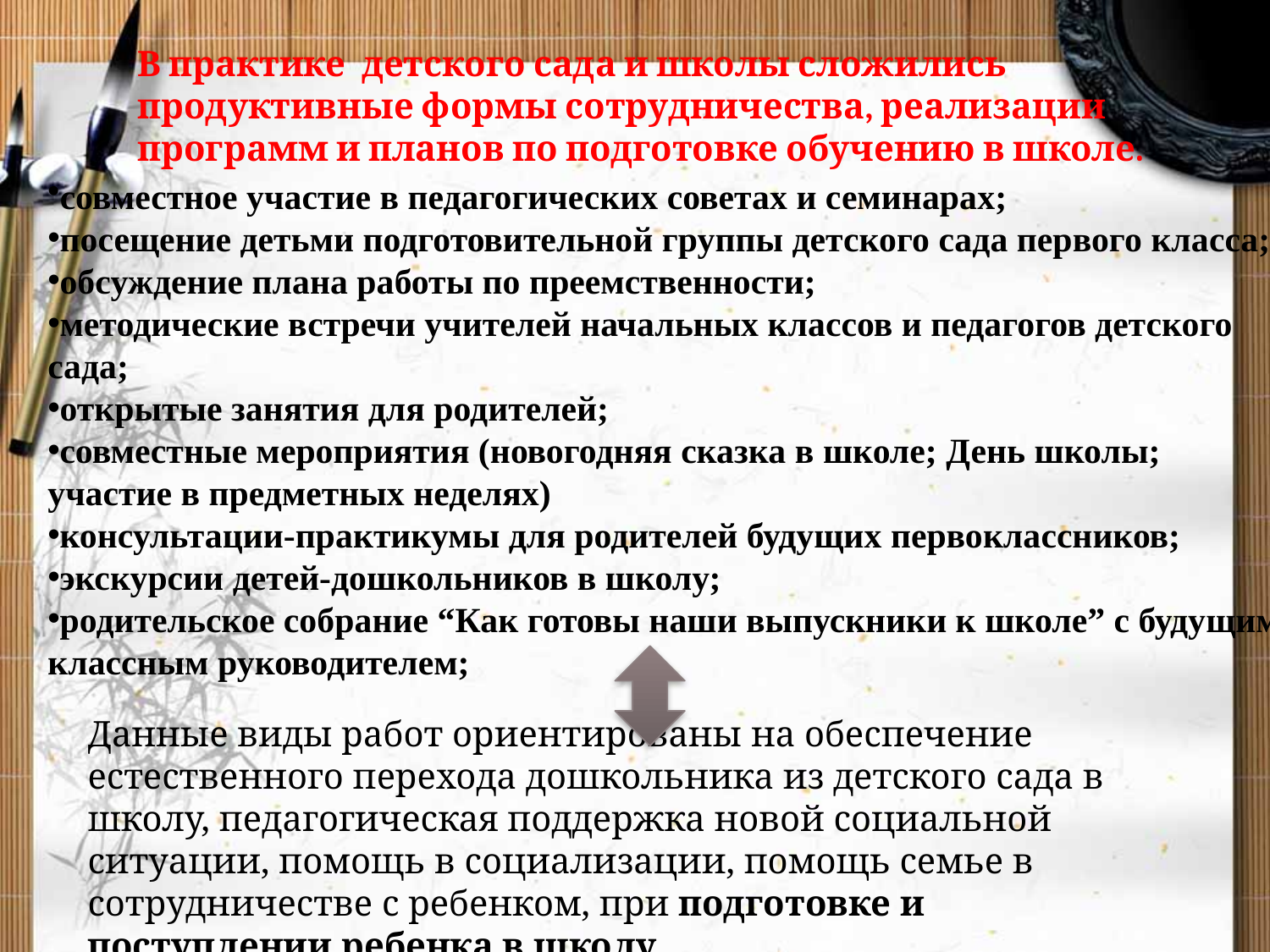

В практике  детского сада и школы сложились продуктивные формы сотрудничества, реализации программ и планов по подготовке обучению в школе.
совместное участие в педагогических советах и семинарах;
посещение детьми подготовительной группы детского сада первого класса;
обсуждение плана работы по преемственности;
методические встречи учителей начальных классов и педагогов детского  сада;
открытые занятия для родителей;
совместные мероприятия (новогодняя сказка в школе; День школы;
участие в предметных неделях)
консультации-практикумы для родителей будущих первоклассников;
экскурсии детей-дошкольников в школу;
родительское собрание “Как готовы наши выпускники к школе” с будущим классным руководителем;

Данные виды работ ориентированы на обеспечение естественного перехода дошкольника из детского сада в школу, педагогическая поддержка новой социальной ситуации, помощь в социализации, помощь семье в сотрудничестве с ребенком, при подготовке и поступлении ребенка в школу.